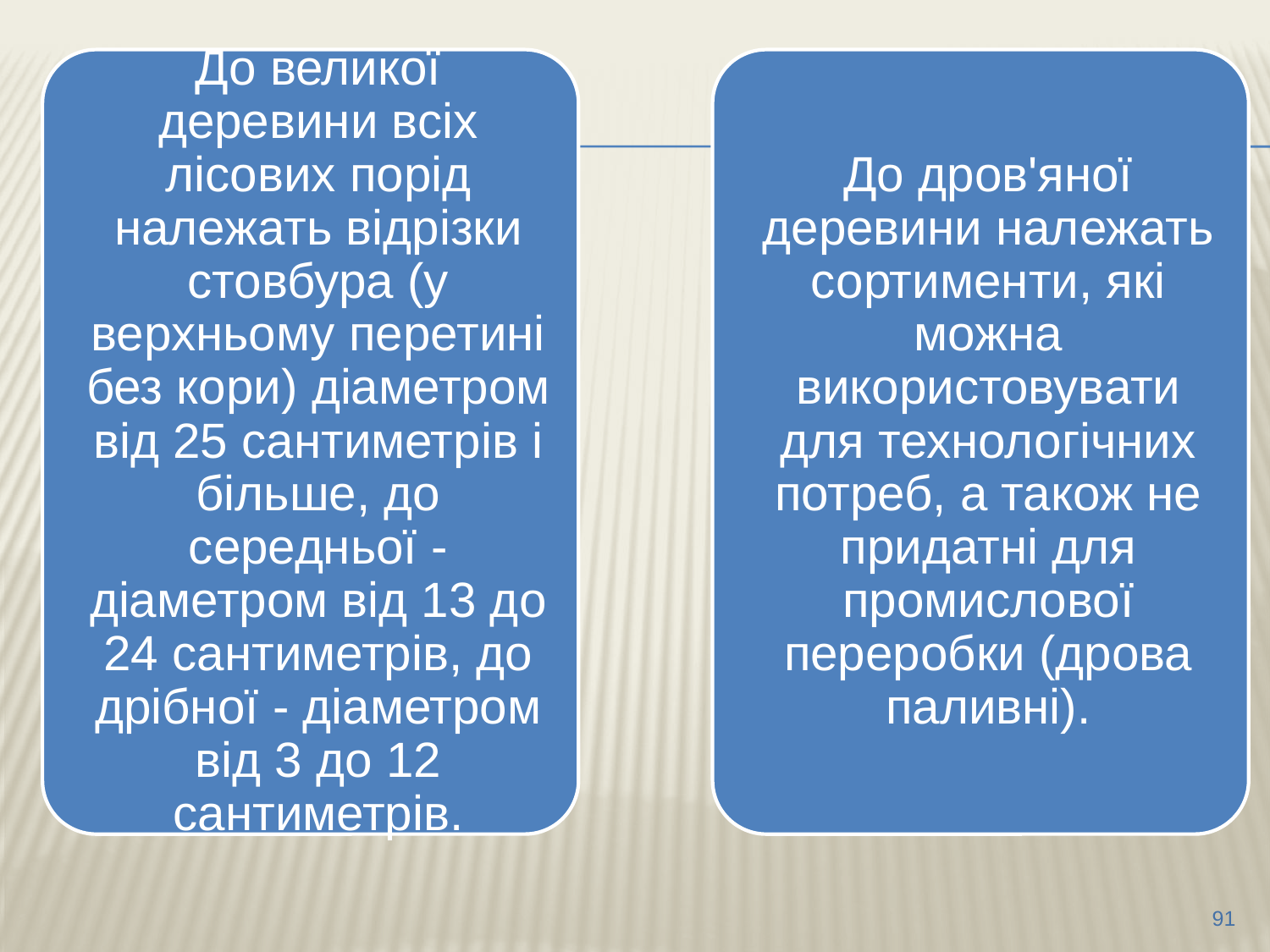

До великої деревини всіх лісових порід належать відрізки стовбура (у верхньому перетині без кори) діаметром від 25 сантиметрів і більше, до середньої - діаметром від 13 до 24 сантиметрів, до дрібної - діаметром від 3 до 12 сантиметрів.
До дров'яної деревини належать сортименти, які можна використовувати для технологічних потреб, а також не придатні для промислової переробки (дрова паливні).
91